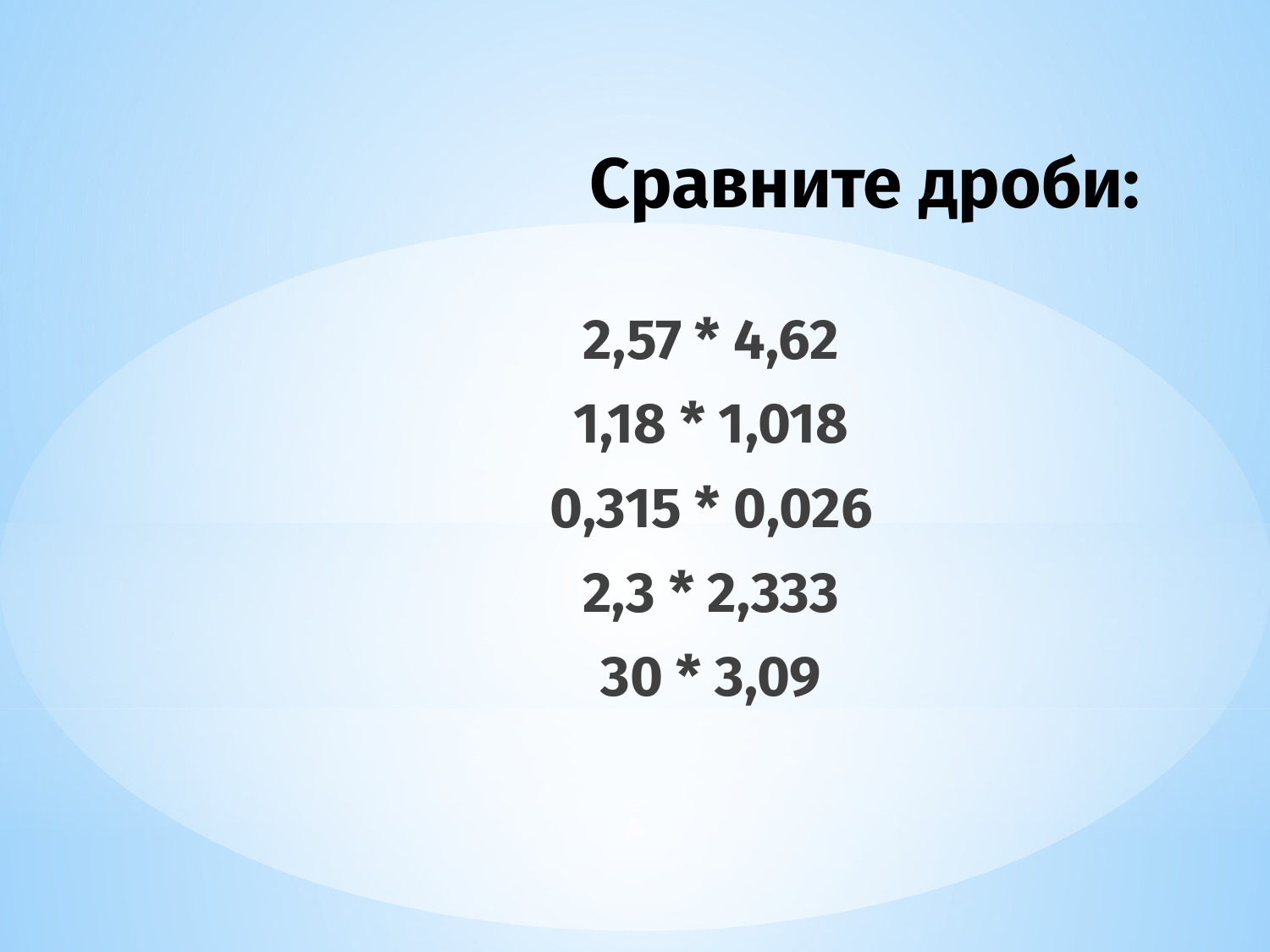

# Сравните дроби:
2,57 * 4,62
1,18 * 1,018
0,315 * 0,026
2,3 * 2,333
30 * 3,09